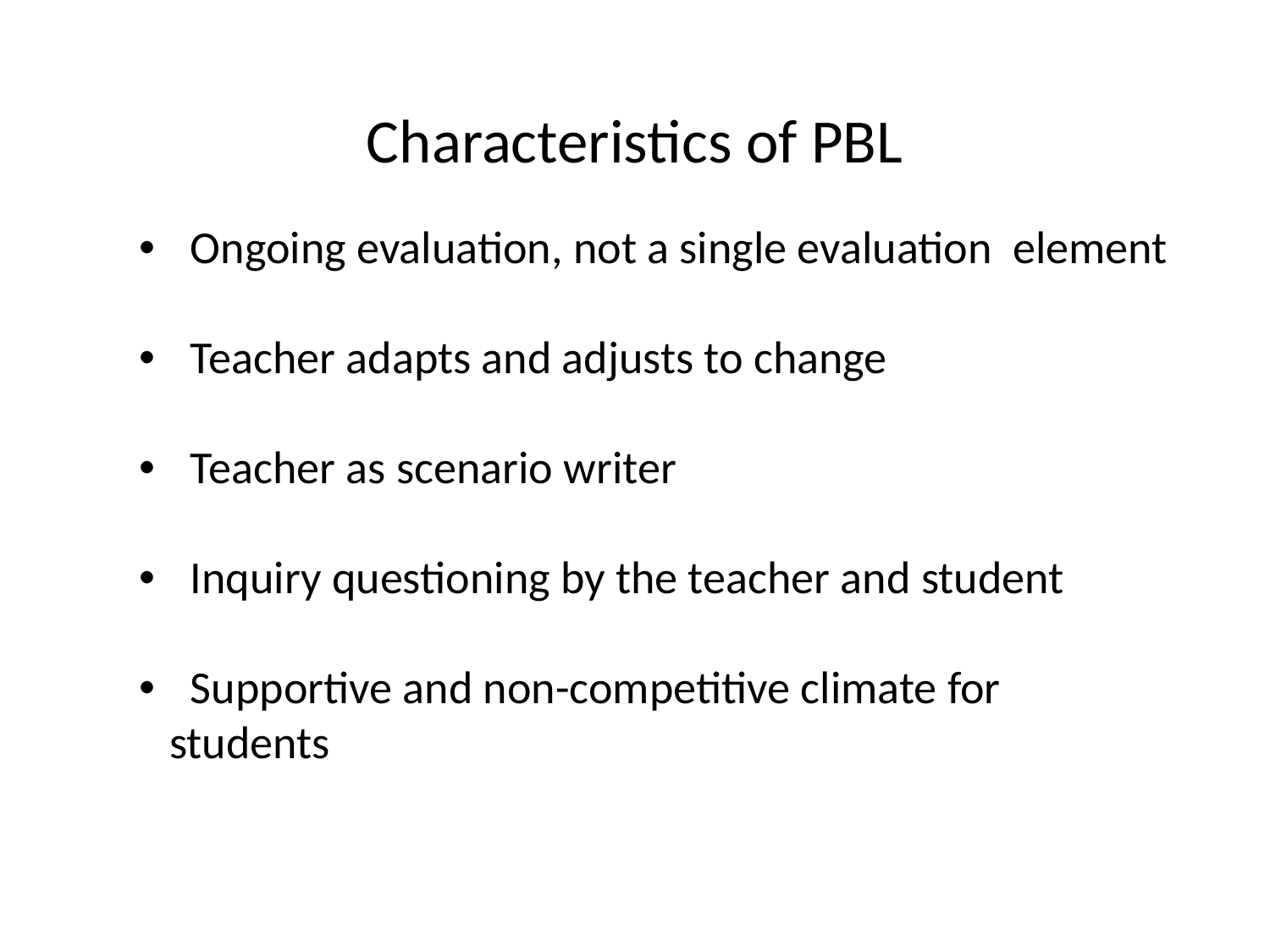

Characteristics of PBL
  Ongoing evaluation, not a single evaluation  element

  Teacher adapts and adjusts to change

  Teacher as scenario writer

  Inquiry questioning by the teacher and student

  Supportive and non-competitive climate for students